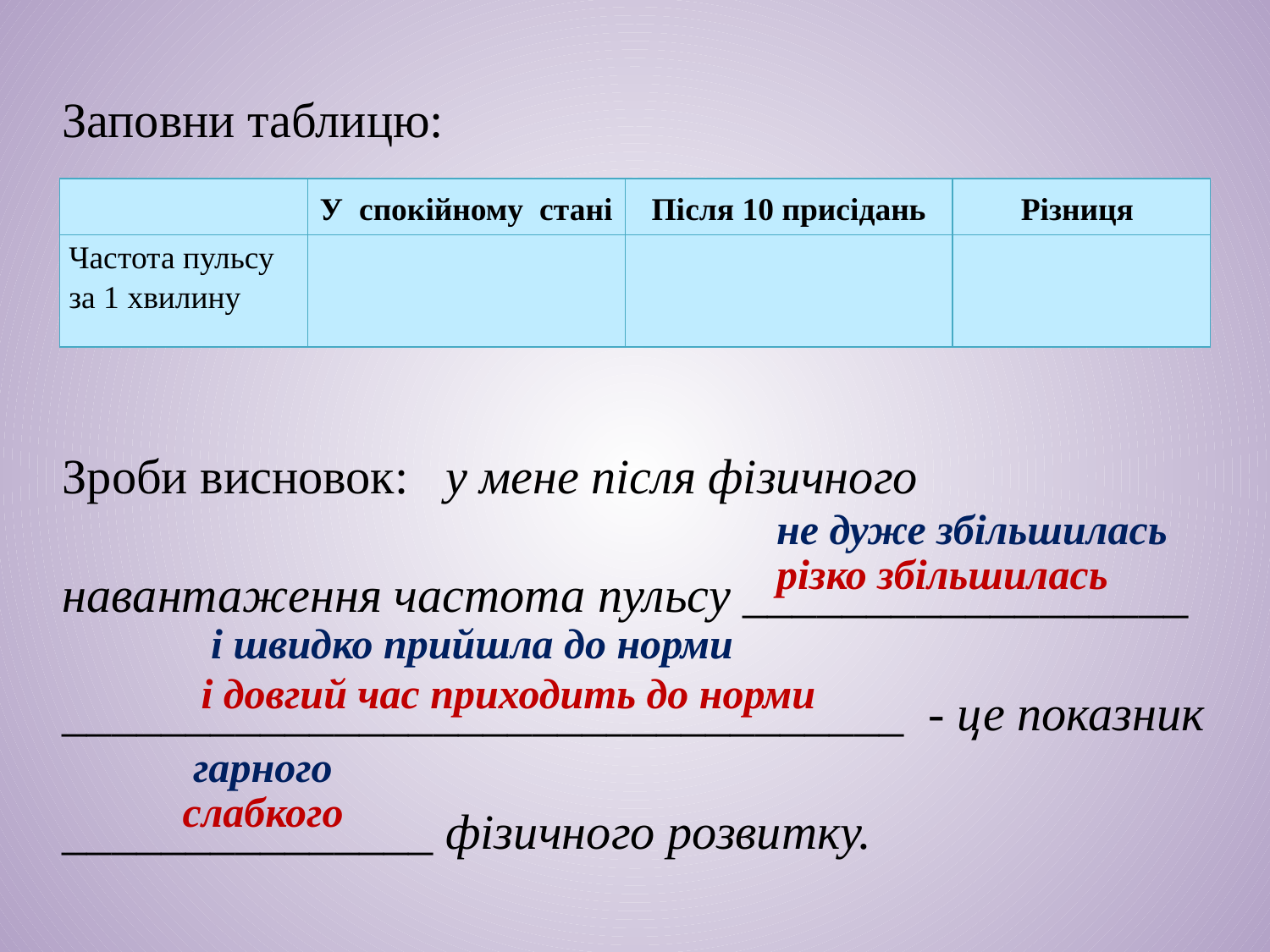

# Заповни таблицю:
|  | У спокійному стані | Після 10 присідань | Різниця |
| --- | --- | --- | --- |
| Частота пульсу за 1 хвилину |  |  |  |

Зроби висновок:   у мене після фізичного навантаження частота пульсу __________________
__________________________________  - це показник _______________ фізичного розвитку.
не дуже збільшилась
різко збільшилась
і швидко прийшла до норми
і довгий час приходить до норми
гарного
слабкого